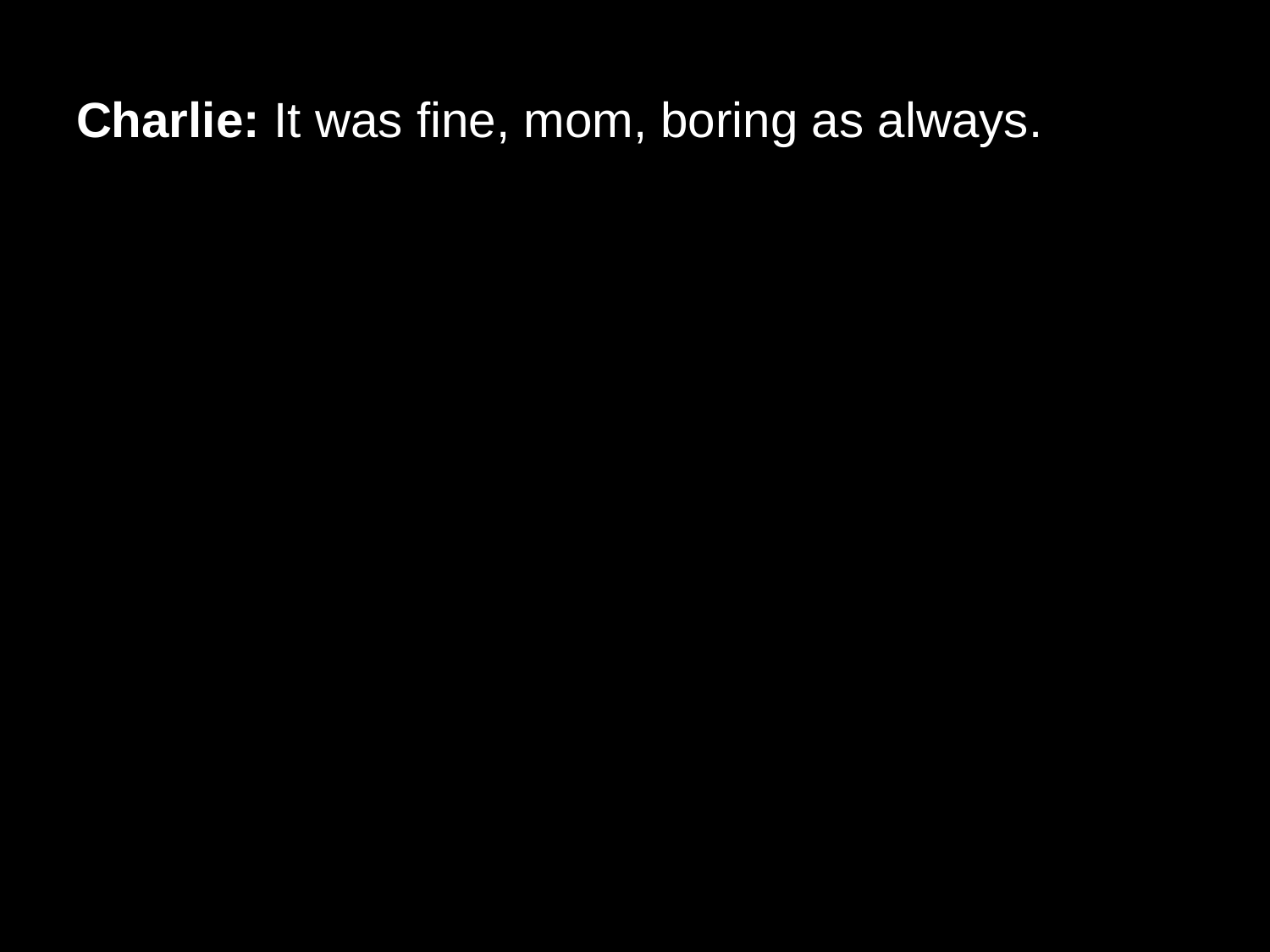

# Charlie: It was fine, mom, boring as always.